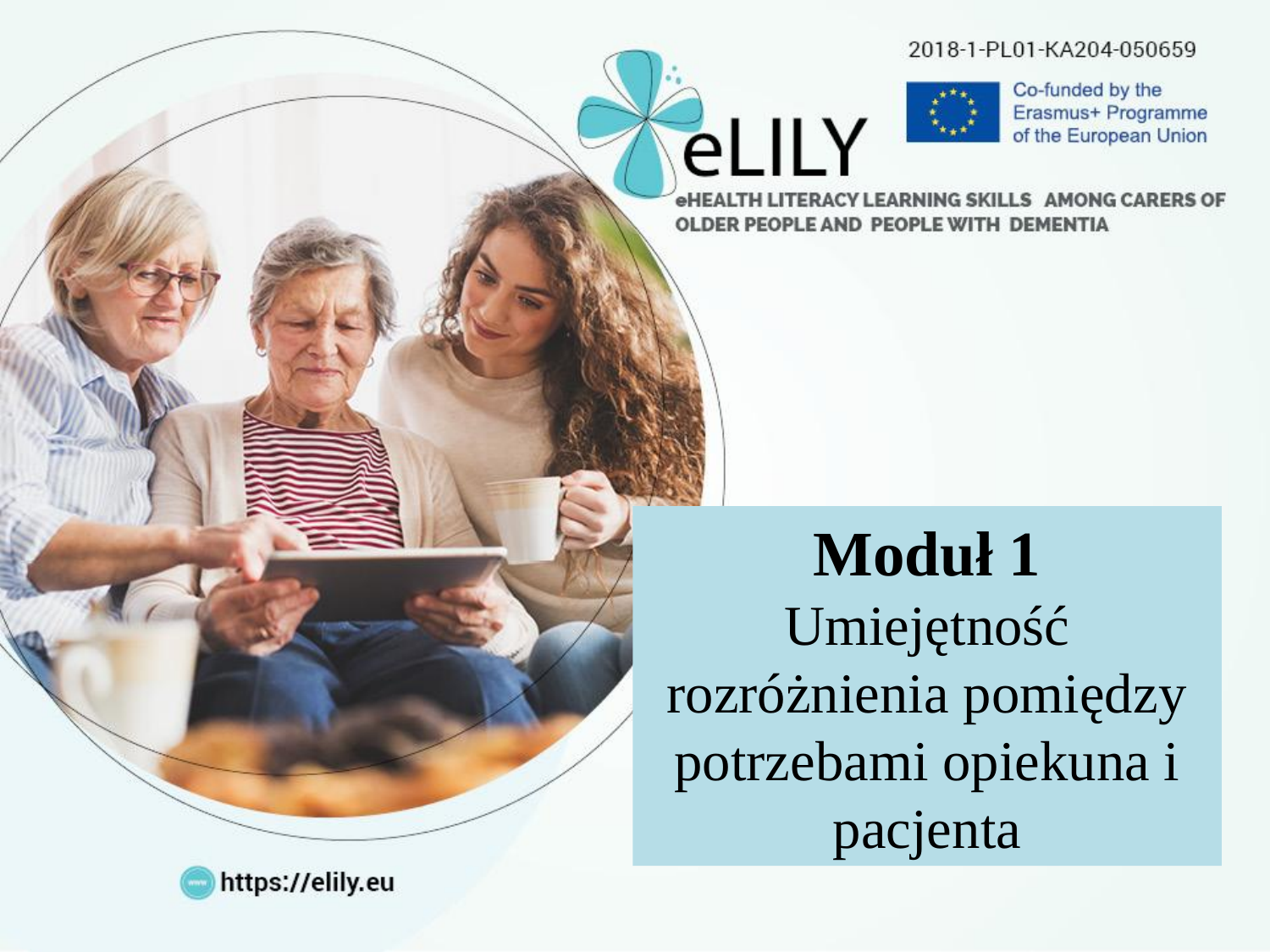

Moduł 1
Umiejętność rozróżnienia pomiędzy potrzebami opiekuna i pacjenta